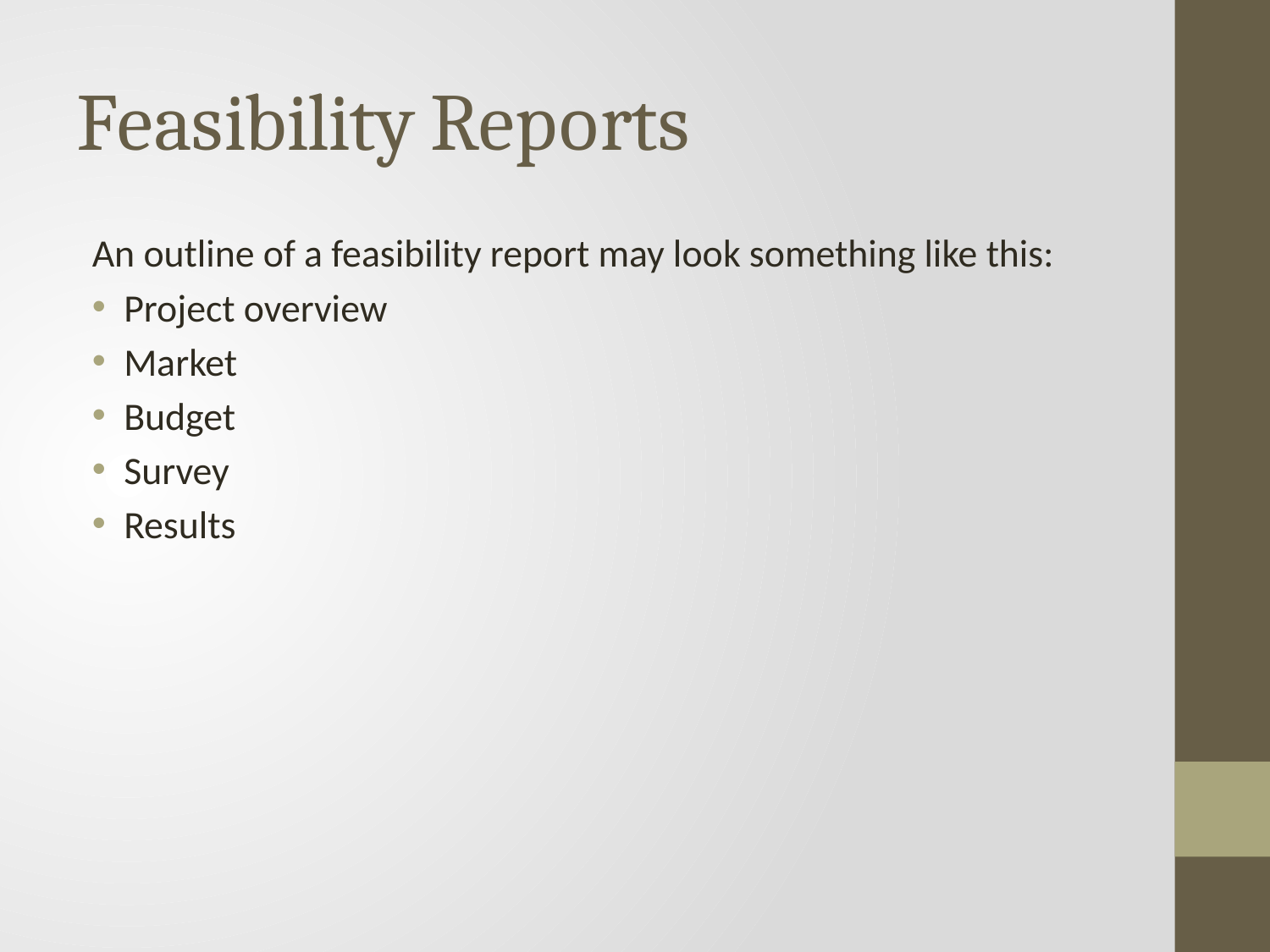

# Feasibility Reports
An outline of a feasibility report may look something like this:
Project overview
Market
Budget
Survey
Results